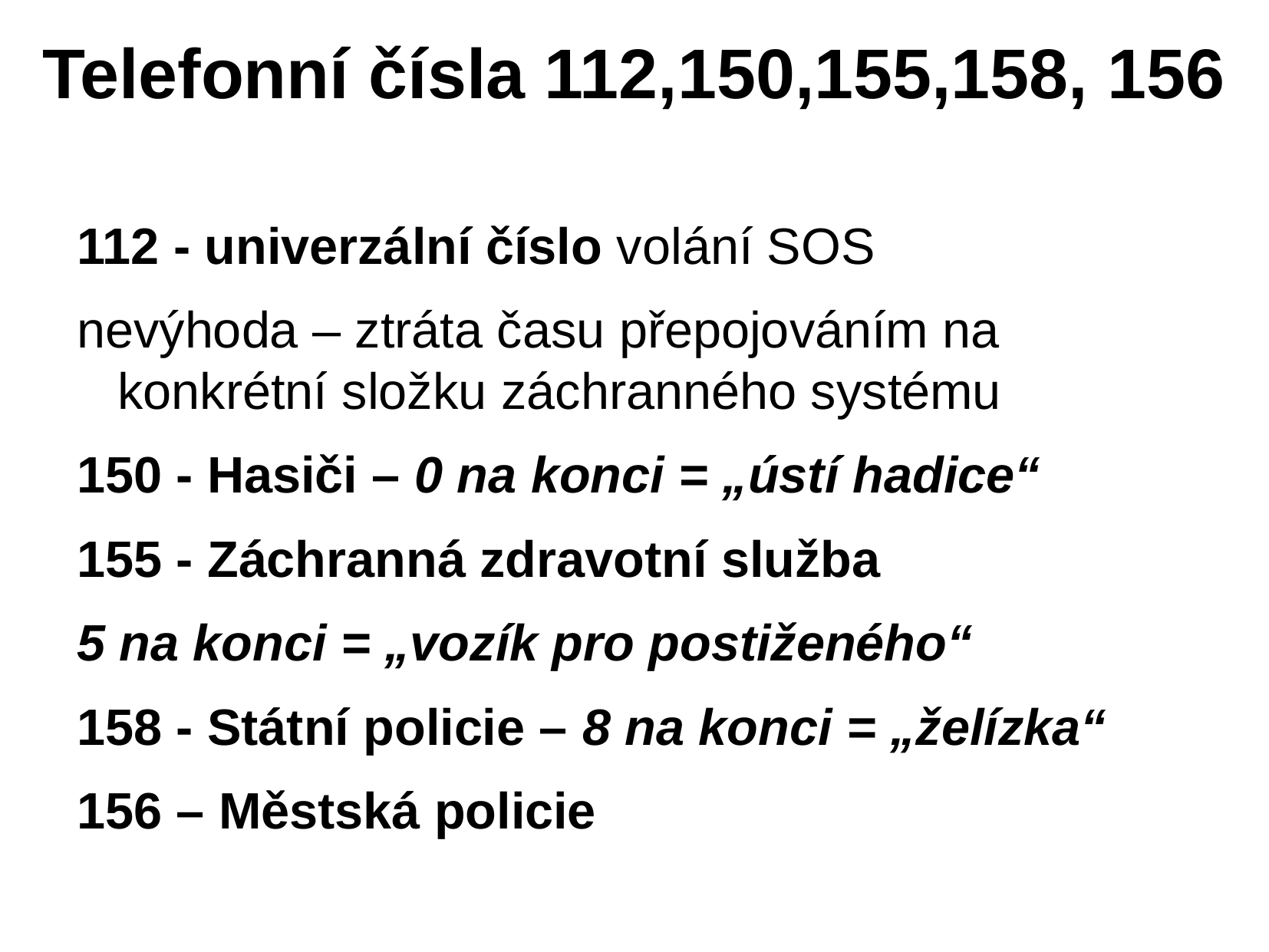

# Telefonní čísla 112,150,155,158, 156
112 - univerzální číslo volání SOS
nevýhoda – ztráta času přepojováním na konkrétní složku záchranného systému
150 - Hasiči – 0 na konci = „ústí hadice“
155 - Záchranná zdravotní služba
5 na konci = „vozík pro postiženého“
158 - Státní policie – 8 na konci = „želízka“
156 – Městská policie